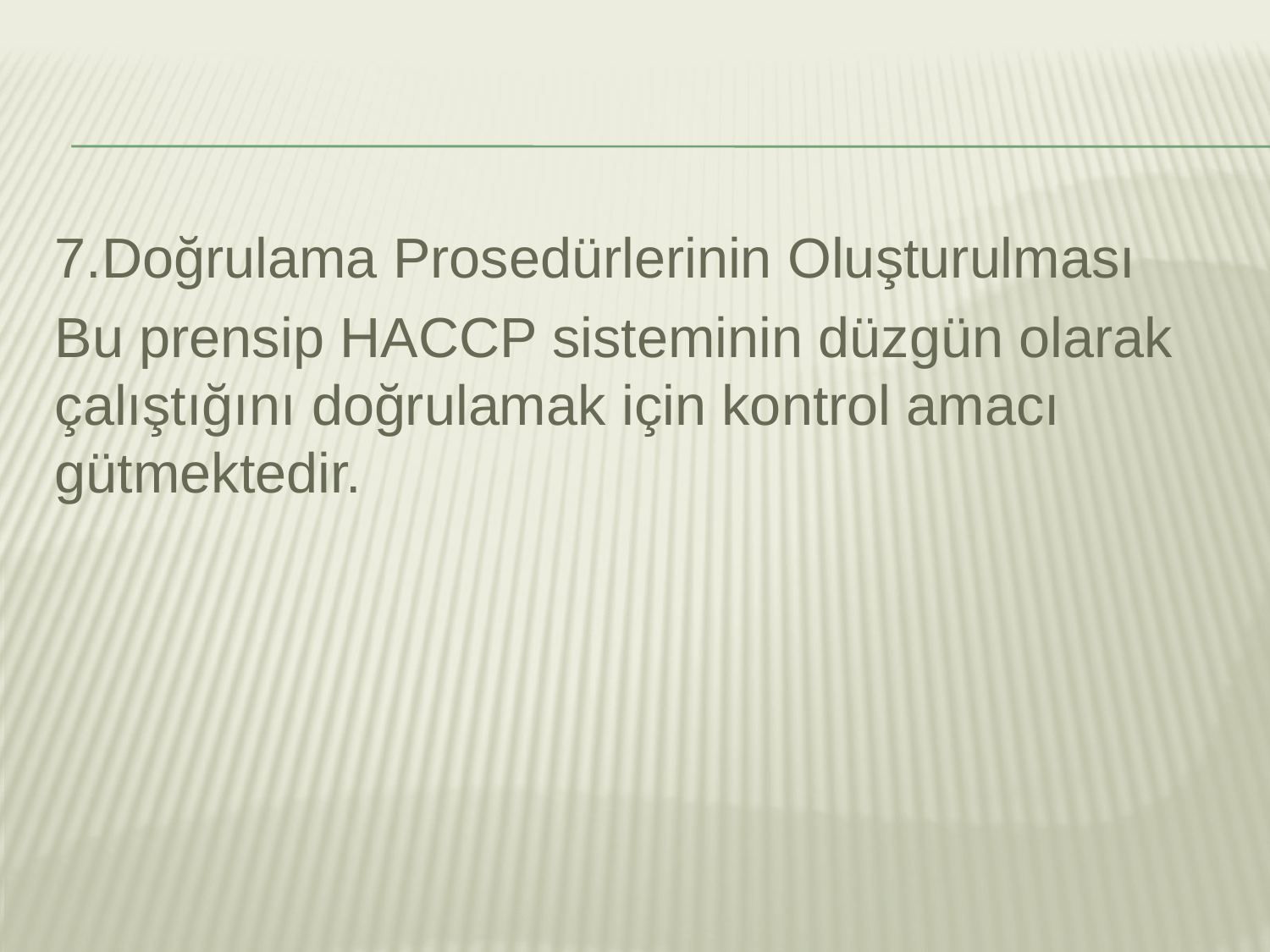

7.Doğrulama Prosedürlerinin Oluşturulması
Bu prensip HACCP sisteminin düzgün olarak çalıştığını doğrulamak için kontrol amacı gütmektedir.